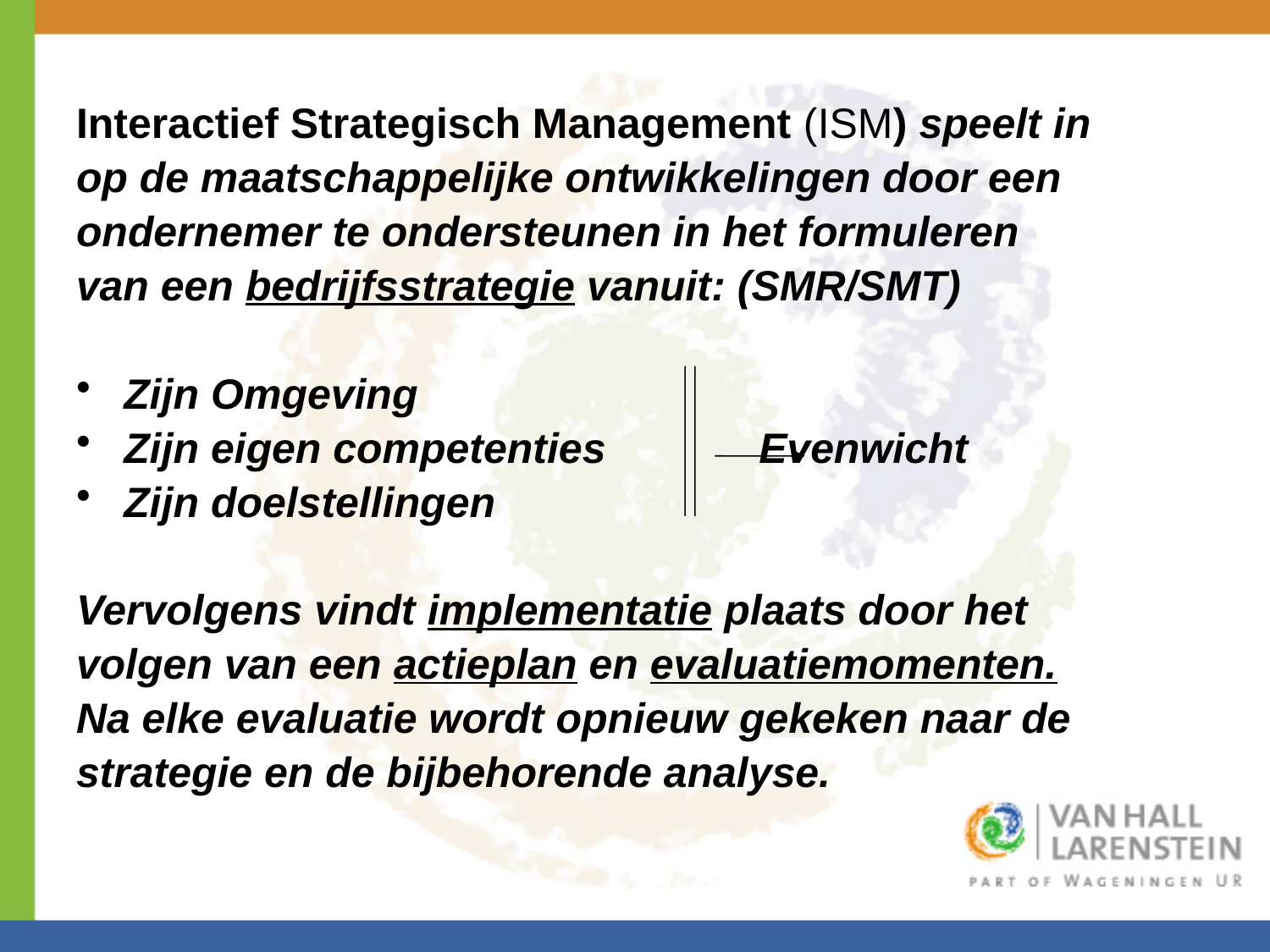

Interactief Strategisch Management (ISM) speelt in
op de maatschappelijke ontwikkelingen door een
ondernemer te ondersteunen in het formuleren
van een bedrijfsstrategie vanuit: (SMR/SMT)

Zijn Omgeving
Zijn eigen competenties		Evenwicht
Zijn doelstellingen

Vervolgens vindt implementatie plaats door het
volgen van een actieplan en evaluatiemomenten.
Na elke evaluatie wordt opnieuw gekeken naar de
strategie en de bijbehorende analyse.
#